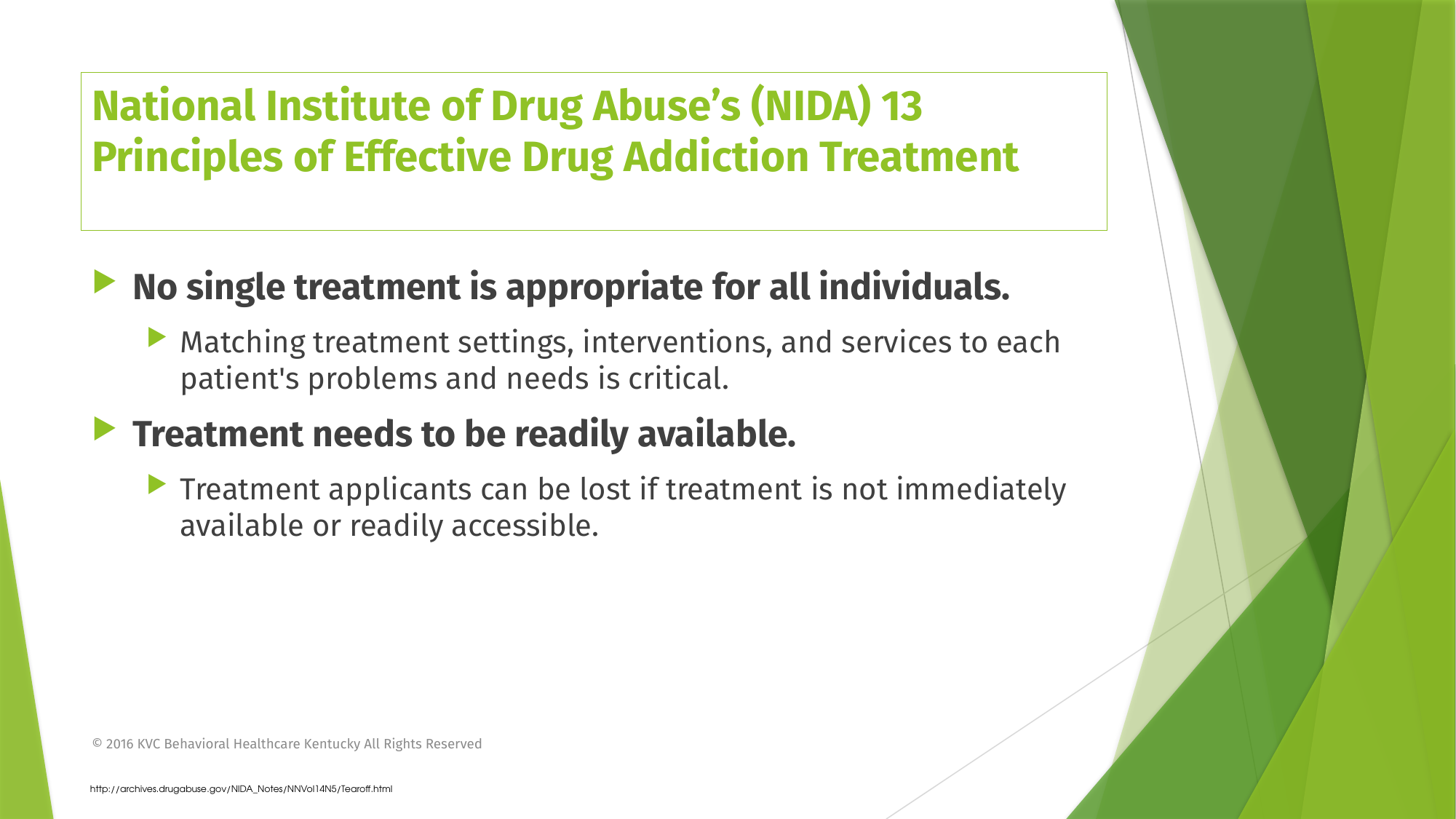

# National Institute of Drug Abuse’s (NIDA) 13 Principles of Effective Drug Addiction Treatment
No single treatment is appropriate for all individuals.
Matching treatment settings, interventions, and services to each patient's problems and needs is critical.
Treatment needs to be readily available.
Treatment applicants can be lost if treatment is not immediately available or readily accessible.

© 2016 KVC Behavioral Healthcare Kentucky All Rights Reserved
http://archives.drugabuse.gov/NIDA_Notes/NNVol14N5/Tearoff.html